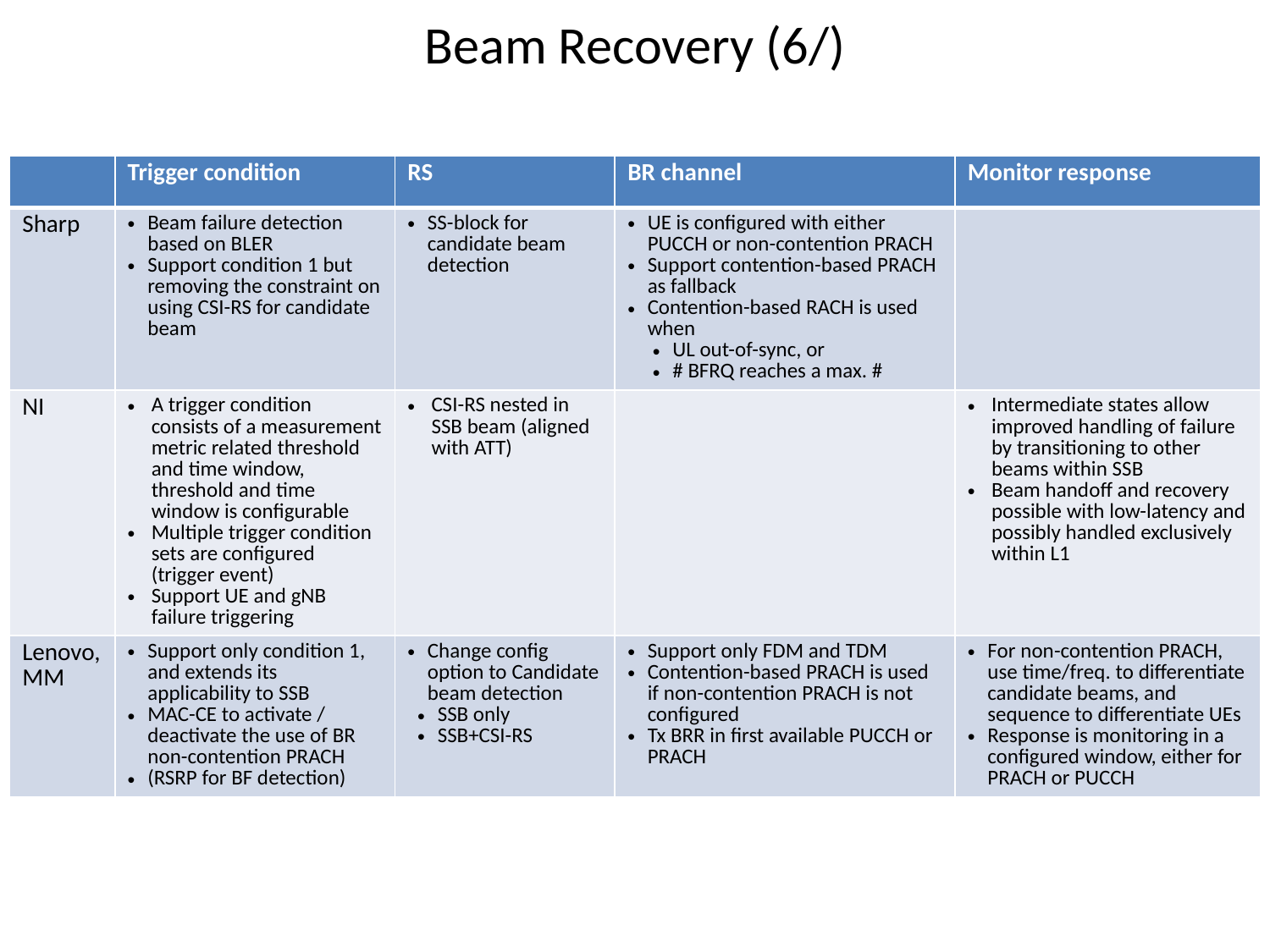

# Beam Recovery (6/)
|  | Trigger condition | RS | BR channel | Monitor response |
| --- | --- | --- | --- | --- |
| Sharp | Beam failure detection based on BLER Support condition 1 but removing the constraint on using CSI-RS for candidate beam | SS-block for candidate beam detection | UE is configured with either PUCCH or non-contention PRACH Support contention-based PRACH as fallback Contention-based RACH is used when UL out-of-sync, or # BFRQ reaches a max. # |  |
| NI | A trigger condition consists of a measurement metric related threshold and time window, threshold and time window is configurable Multiple trigger condition sets are configured (trigger event) Support UE and gNB failure triggering | CSI-RS nested in SSB beam (aligned with ATT) |  | Intermediate states allow improved handling of failure by transitioning to other beams within SSB Beam handoff and recovery possible with low-latency and possibly handled exclusively within L1 |
| Lenovo, MM | Support only condition 1, and extends its applicability to SSB MAC-CE to activate / deactivate the use of BR non-contention PRACH (RSRP for BF detection) | Change config option to Candidate beam detection SSB only SSB+CSI-RS | Support only FDM and TDM Contention-based PRACH is used if non-contention PRACH is not configured Tx BRR in first available PUCCH or PRACH | For non-contention PRACH, use time/freq. to differentiate candidate beams, and sequence to differentiate UEs Response is monitoring in a configured window, either for PRACH or PUCCH |